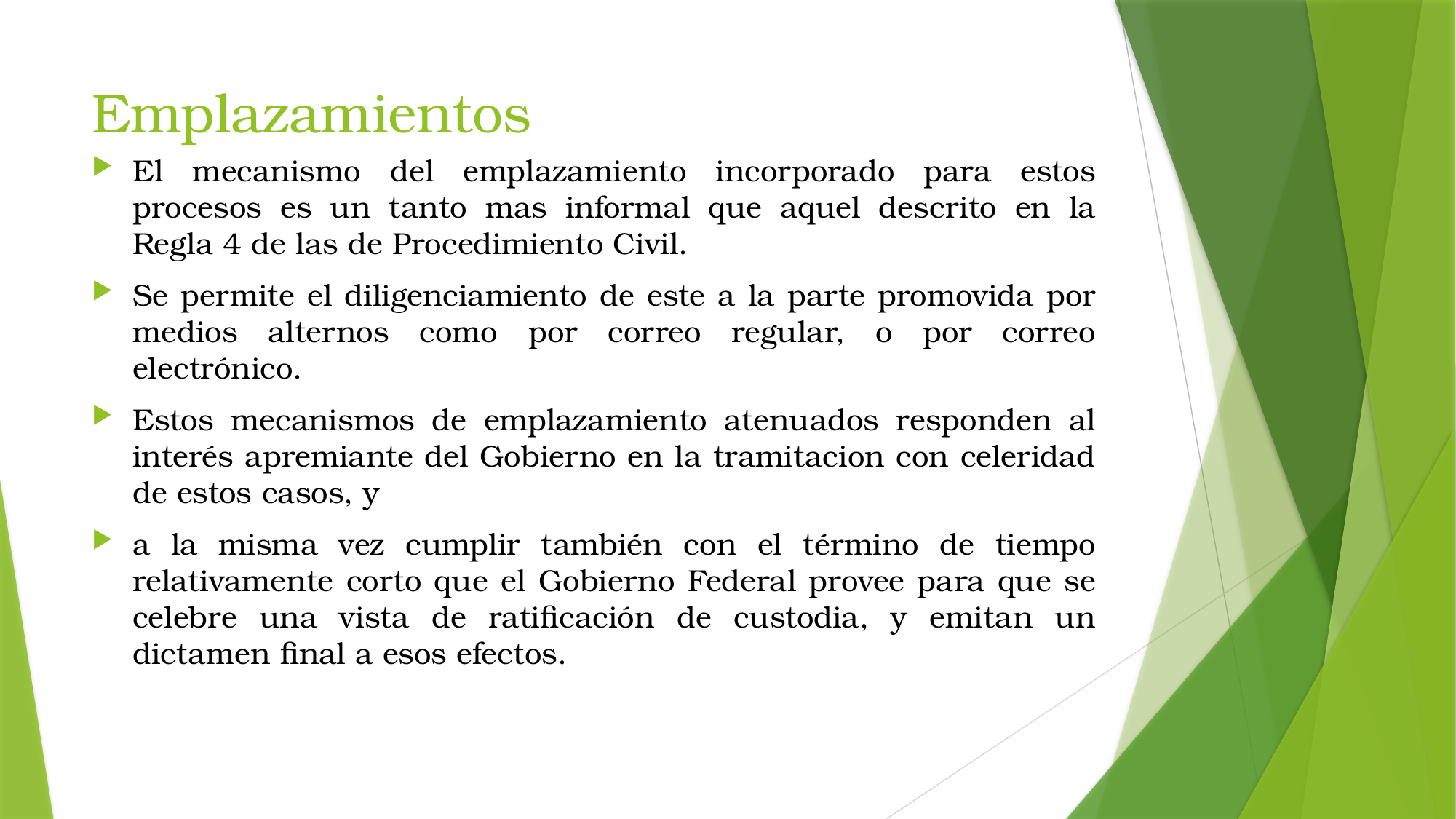

# Emplazamientos
El mecanismo del emplazamiento incorporado para estos procesos es un tanto mas informal que aquel descrito en la Regla 4 de las de Procedimiento Civil.
Se permite el diligenciamiento de este a la parte promovida por medios alternos como por correo regular, o por correo electrónico.
Estos mecanismos de emplazamiento atenuados responden al interés apremiante del Gobierno en la tramitacion con celeridad de estos casos, y
a la misma vez cumplir también con el término de tiempo relativamente corto que el Gobierno Federal provee para que se celebre una vista de ratificación de custodia, y emitan un dictamen final a esos efectos.